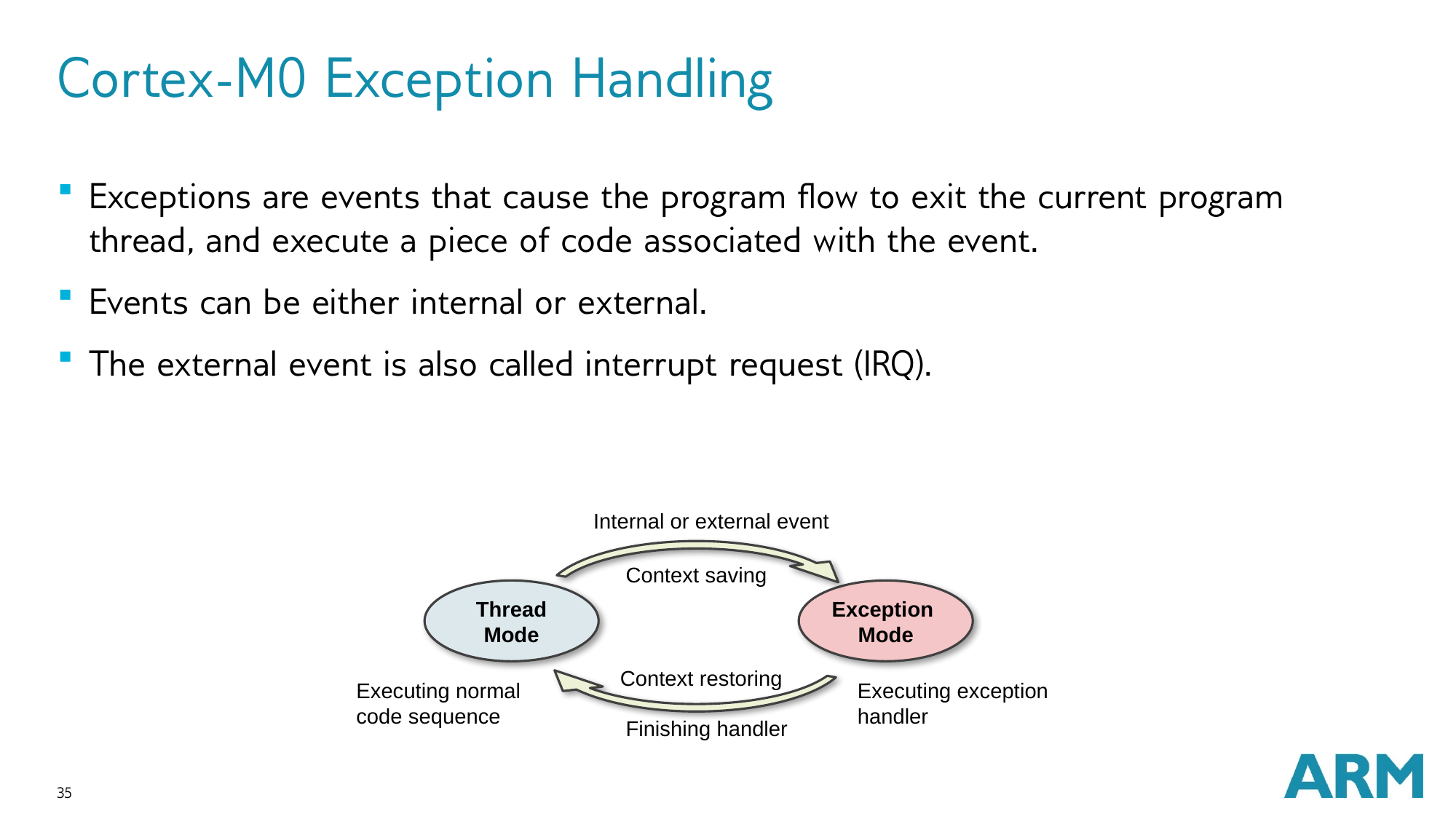

# Cortex-M0 Exception Handling
Exceptions are events that cause the program flow to exit the current program thread, and execute a piece of code associated with the event.
Events can be either internal or external.
The external event is also called interrupt request (IRQ).
Internal or external event

Context saving
Thread
Mode

Exception
Mode
Context restoring
Executing normal code sequence
Executing exception
handler
Finishing handler